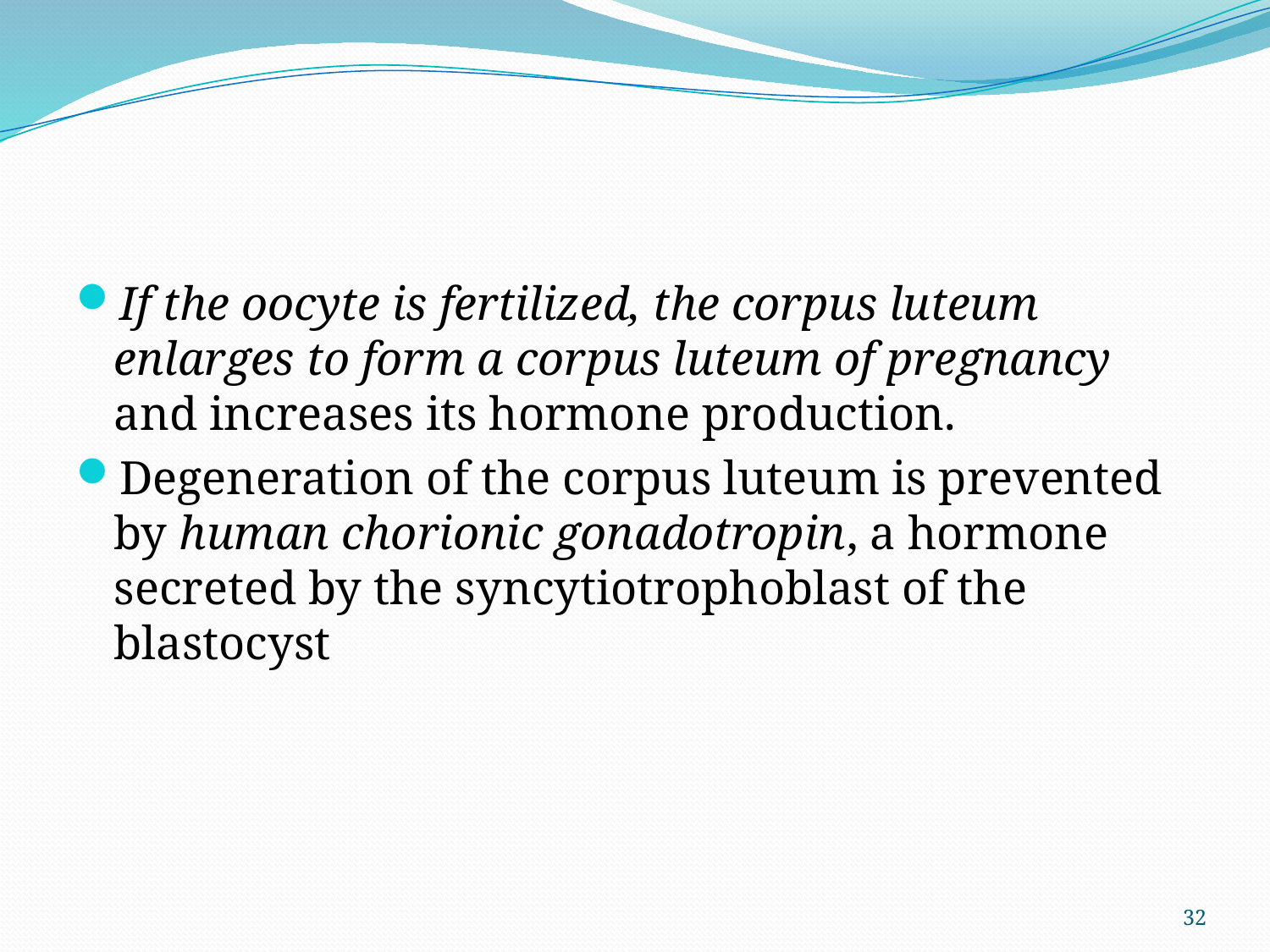

#
If the oocyte is fertilized, the corpus luteum enlarges to form a corpus luteum of pregnancy and increases its hormone production.
Degeneration of the corpus luteum is prevented by human chorionic gonadotropin, a hormone secreted by the syncytiotrophoblast of the blastocyst
32